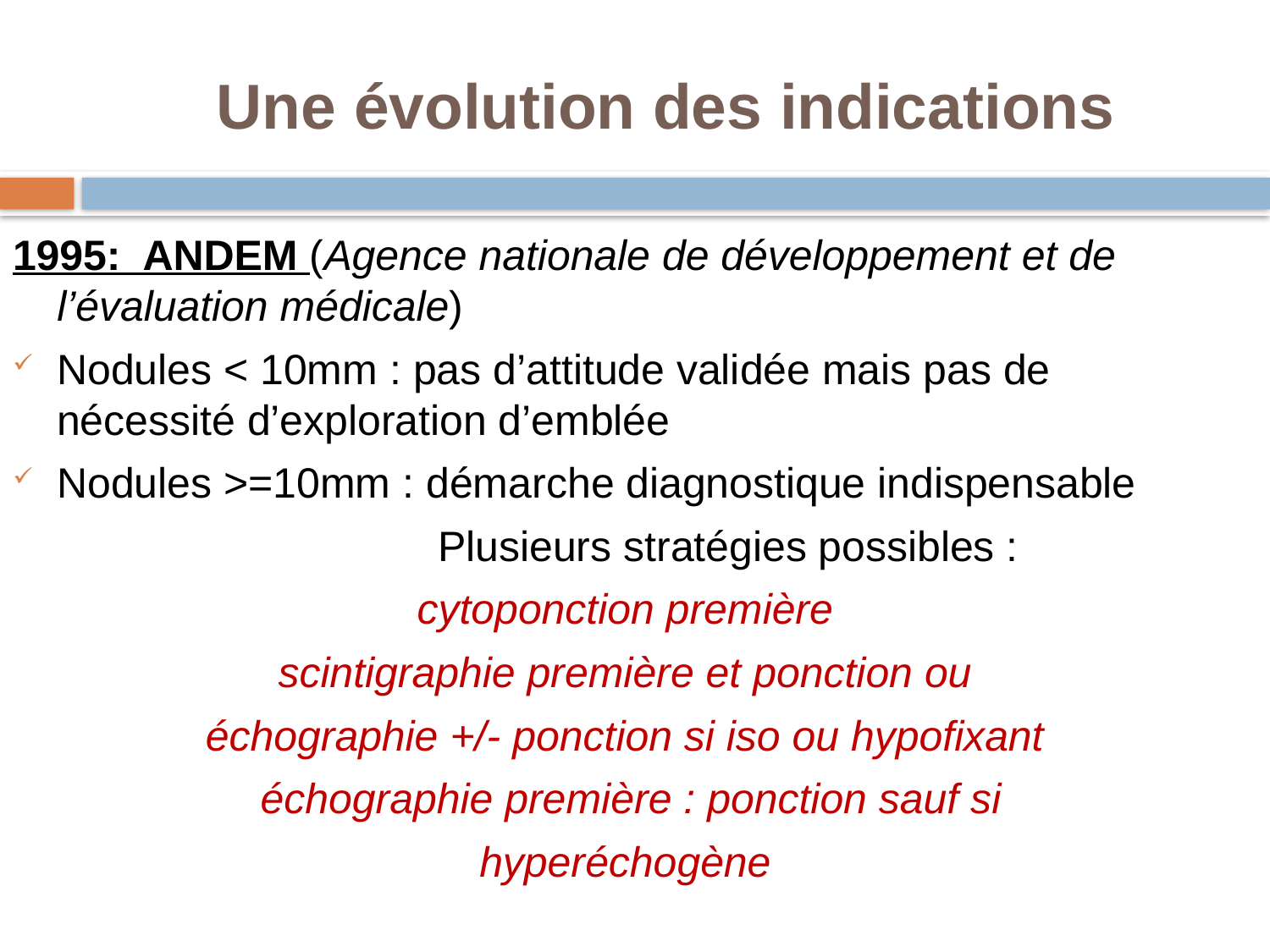

Une évolution des indications

1995:  ANDEM (Agence nationale de développement et de l’évaluation médicale)
Nodules < 10mm : pas d’attitude validée mais pas de nécessité d’exploration d’emblée
Nodules >=10mm : démarche diagnostique indispensable
				Plusieurs stratégies possibles :
cytoponction première
scintigraphie première et ponction ou
échographie +/- ponction si iso ou hypofixant
 échographie première : ponction sauf si
hyperéchogène